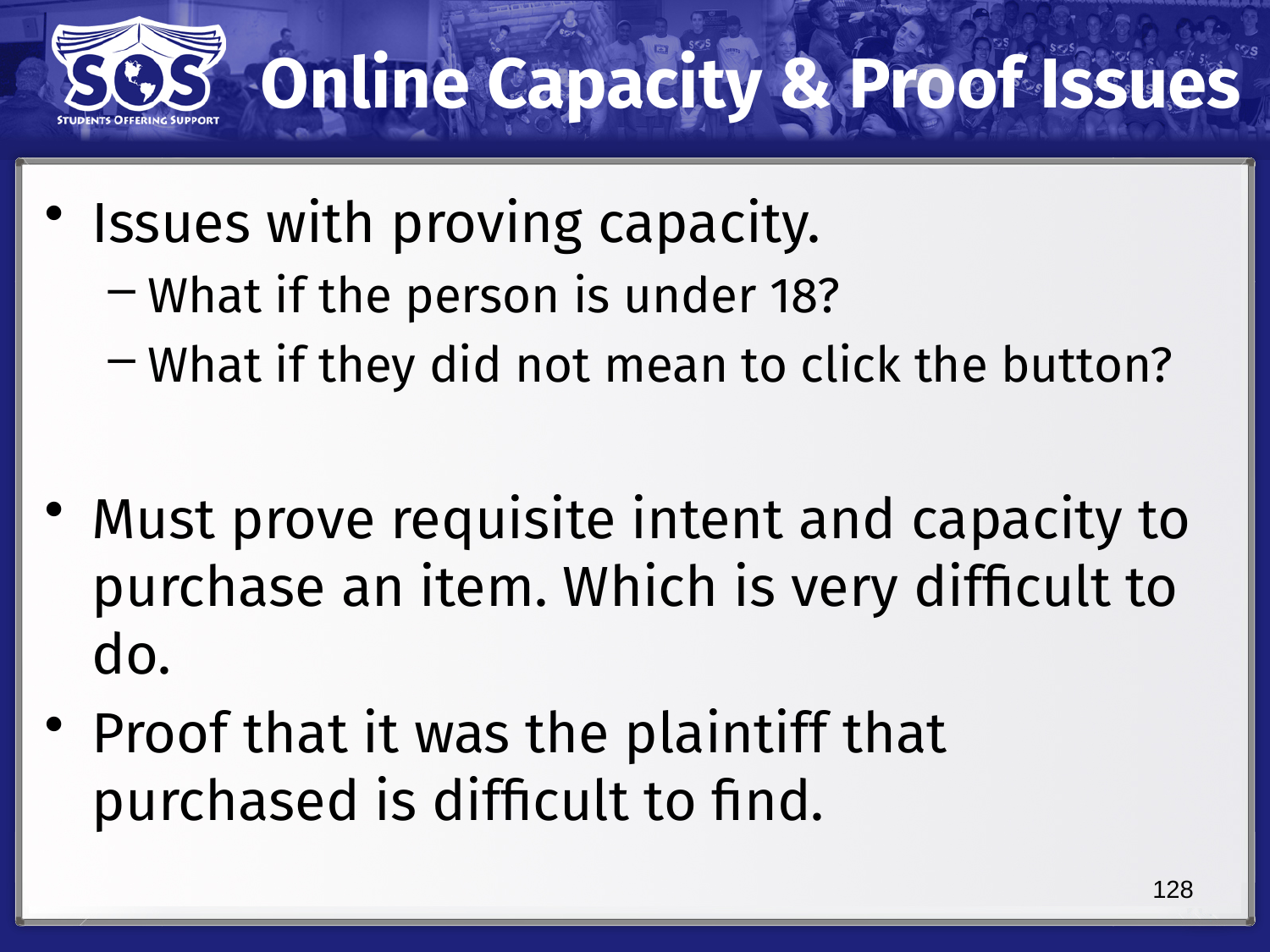

# Online Capacity & Proof Issues
Issues with proving capacity.
What if the person is under 18?
What if they did not mean to click the button?

Must prove requisite intent and capacity to purchase an item. Which is very difficult to do.
Proof that it was the plaintiff that purchased is difficult to find.

128